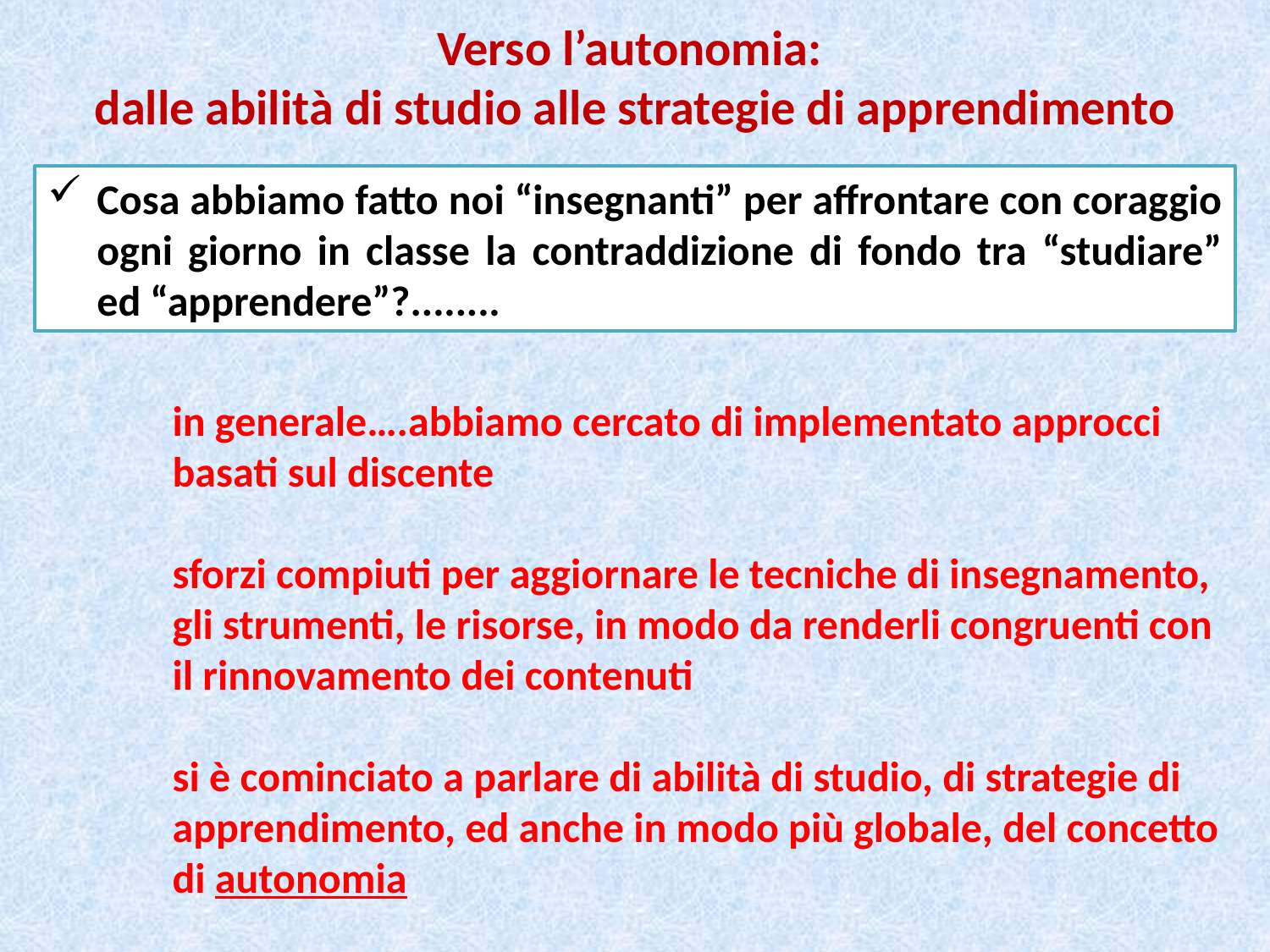

Verso l’autonomia:
dalle abilità di studio alle strategie di apprendimento
Cosa abbiamo fatto noi “insegnanti” per affrontare con coraggio ogni giorno in classe la contraddizione di fondo tra “studiare” ed “apprendere”?........

in generale….abbiamo cercato di implementato approcci basati sul discente

sforzi compiuti per aggiornare le tecniche di insegnamento, gli strumenti, le risorse, in modo da renderli congruenti con il rinnovamento dei contenuti

si è cominciato a parlare di abilità di studio, di strategie di apprendimento, ed anche in modo più globale, del concetto di autonomia